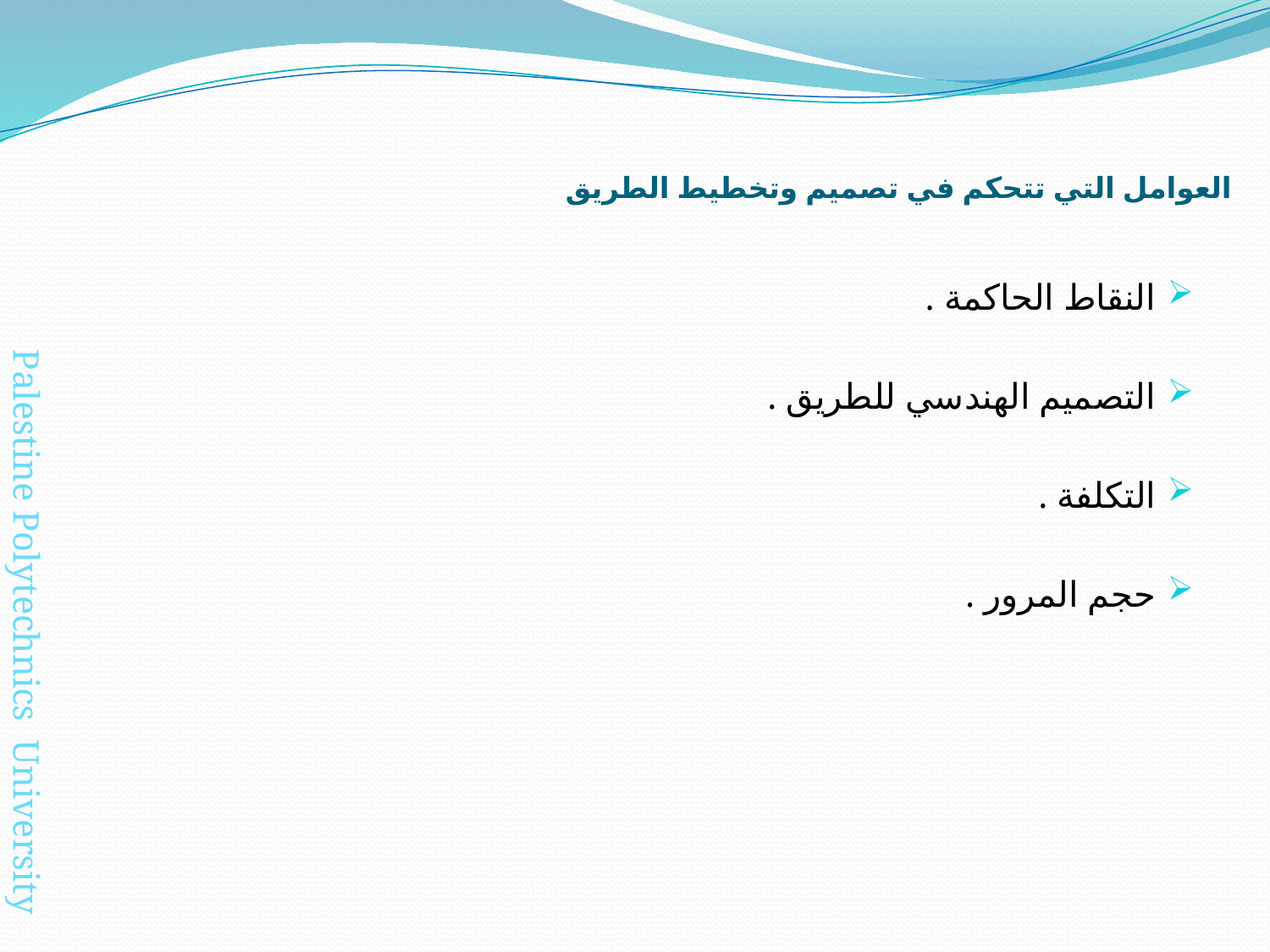

# العوامل التي تتحكم في تصميم وتخطيط الطريق
النقاط الحاكمة .

التصميم الهندسي للطريق .

التكلفة .

حجم المرور .

Palestine Polytechnics  University